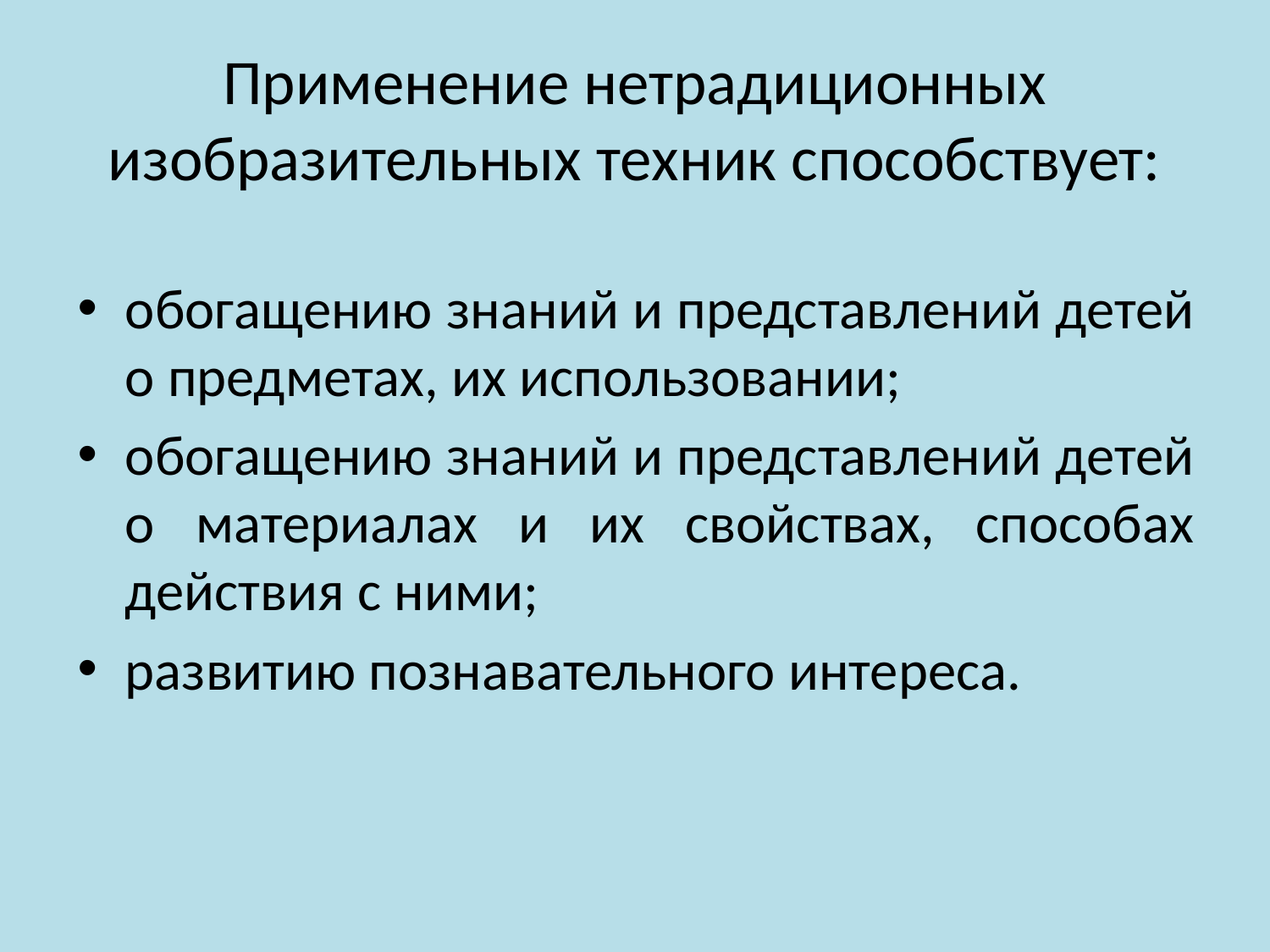

# Применение нетрадиционных изобразительных техник способствует:
обогащению знаний и представлений детей о предметах, их использовании;
обогащению знаний и представлений детей о материалах и их свойствах, способах действия с ними;
развитию познавательного интереса.